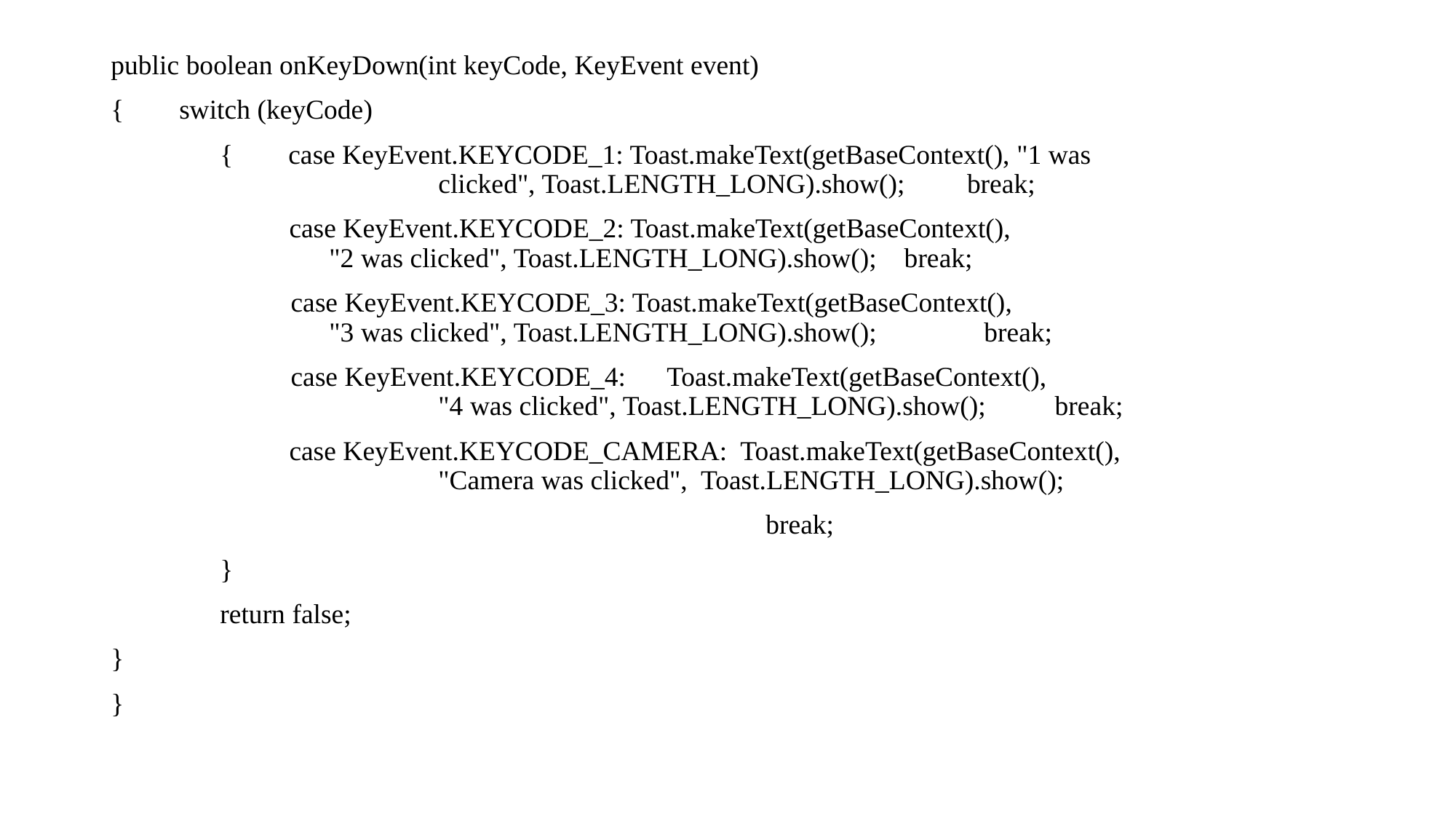

public boolean onKeyDown(int keyCode, KeyEvent event)
{        switch (keyCode)
	{        case KeyEvent.KEYCODE_1: Toast.makeText(getBaseContext(), "1 was 					clicked", Toast.LENGTH_LONG).show();         break;
	          case KeyEvent.KEYCODE_2: Toast.makeText(getBaseContext(),                        				"2 was clicked", Toast.LENGTH_LONG).show();    break;
                          case KeyEvent.KEYCODE_3: Toast.makeText(getBaseContext(),                        				"3 was clicked", Toast.LENGTH_LONG).show();         	break;
                          case KeyEvent.KEYCODE_4:      Toast.makeText(getBaseContext(),                        				"4 was clicked", Toast.LENGTH_LONG).show();          break;
	          case KeyEvent.KEYCODE_CAMERA:  Toast.makeText(getBaseContext(),                        				"Camera was clicked",  Toast.LENGTH_LONG).show();
						break;
	}
	return false;
}
}